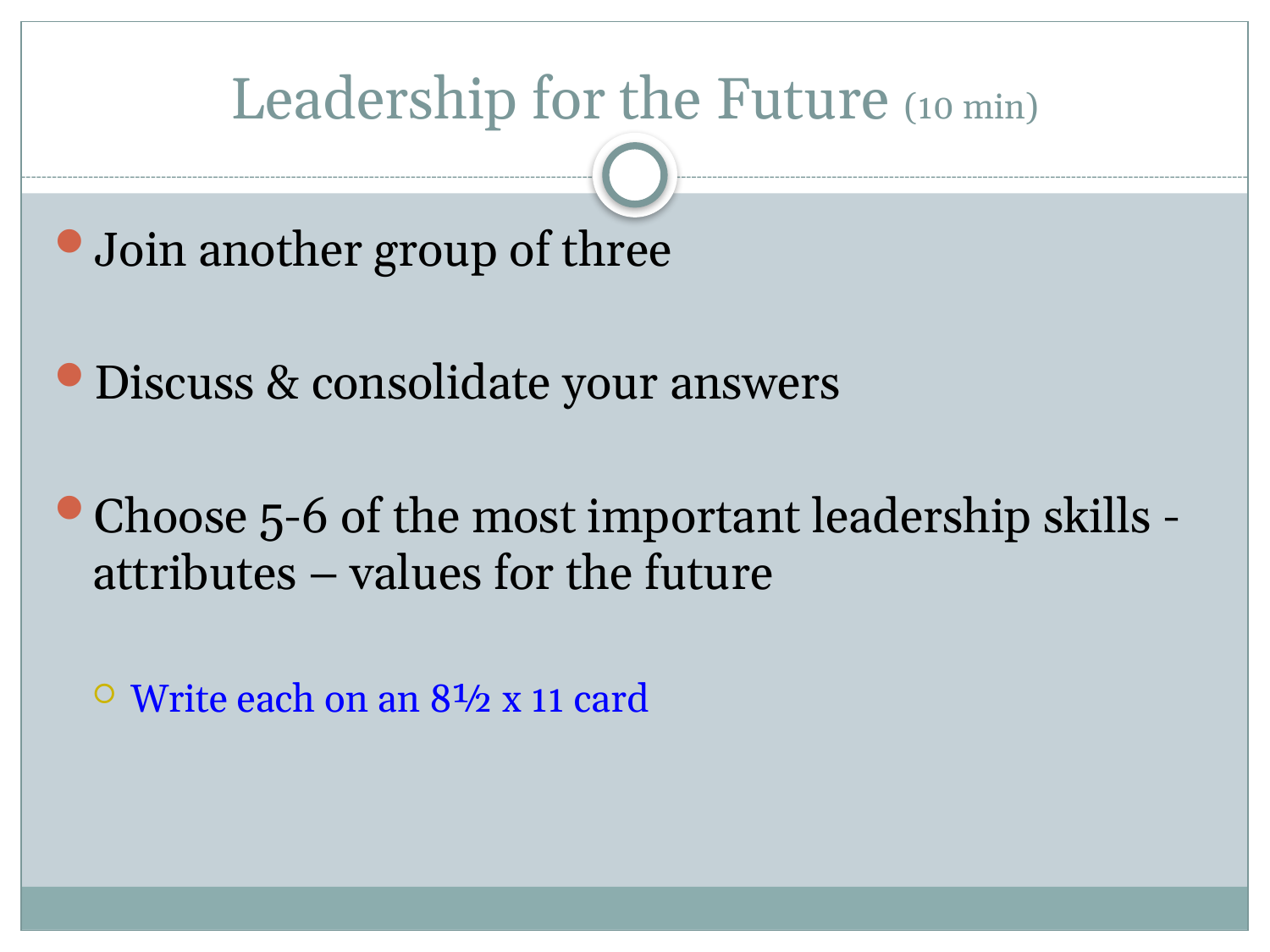

# Leadership for the Future (10 min)
Join another group of three

Discuss & consolidate your answers

Choose 5-6 of the most important leadership skills - attributes – values for the future

Write each on an 8½ x 11 card